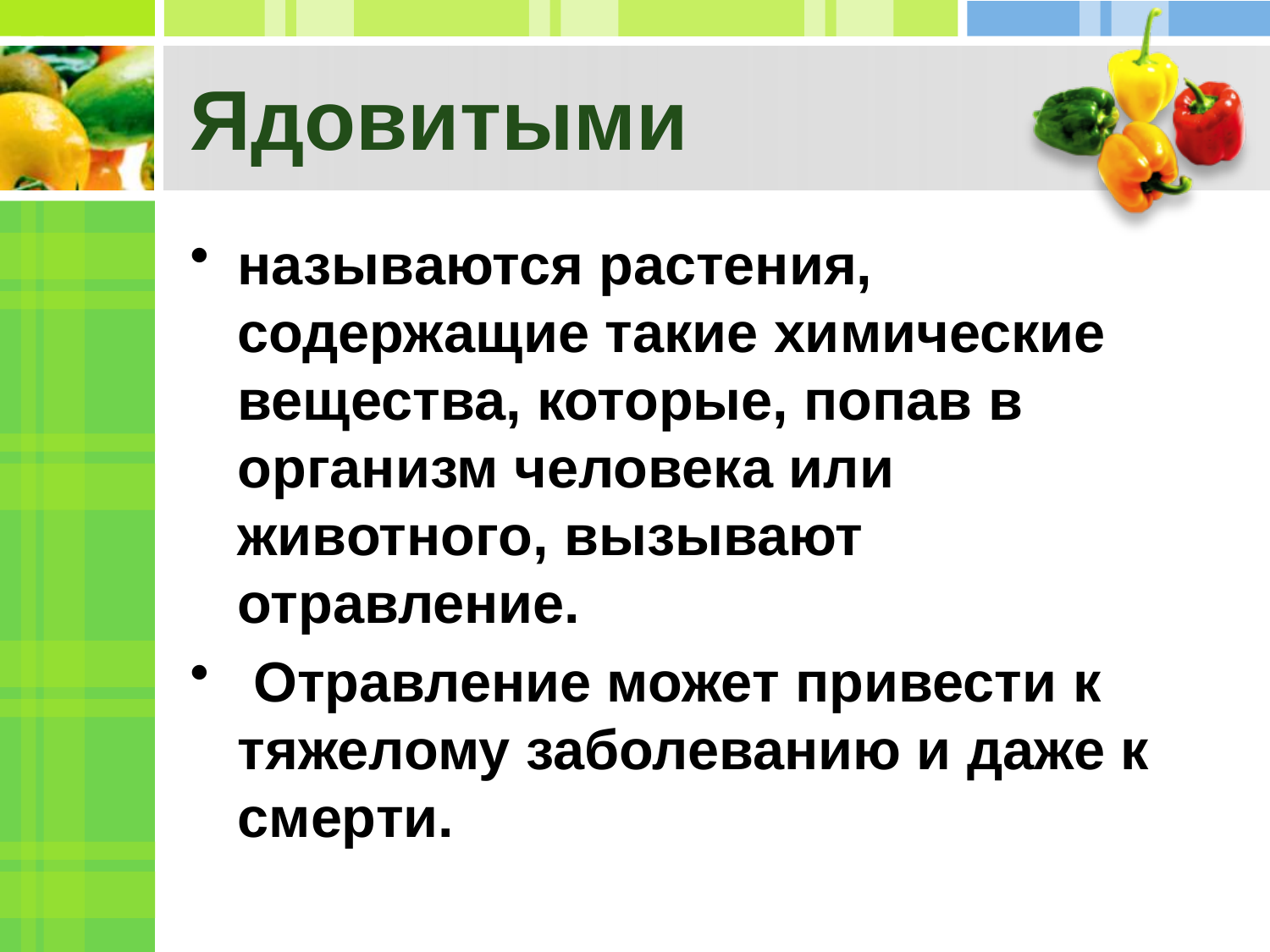

# Ядовитыми
называются растения, содержащие такие химические вещества, которые, попав в организм человека или животного, вызывают отравление.
 Отравление может привести к тяжелому заболеванию и даже к смерти.